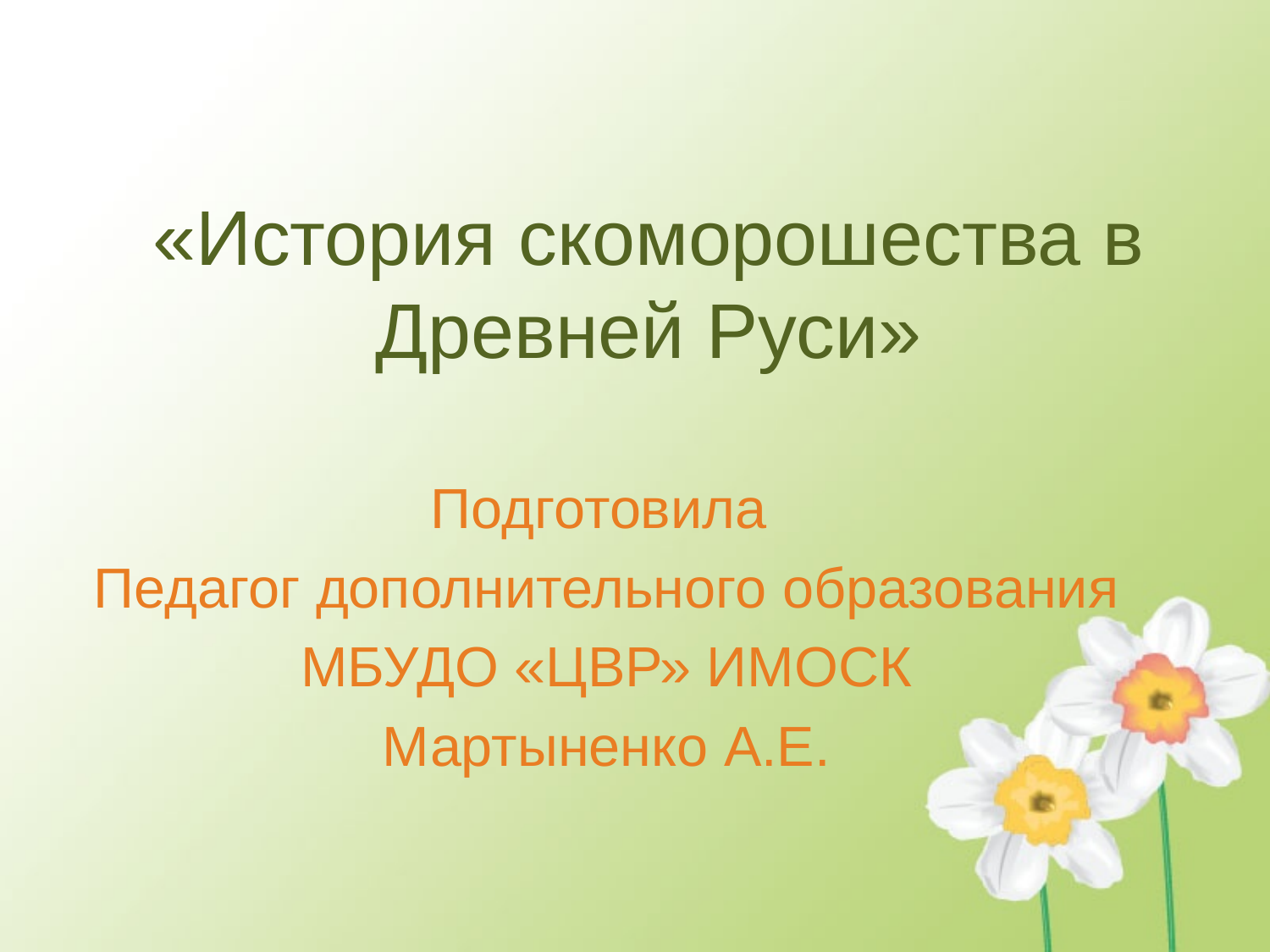

# «История скоморошества в Древней Руси»
Подготовила
Педагог дополнительного образования
МБУДО «ЦВР» ИМОСК
Мартыненко А.Е.